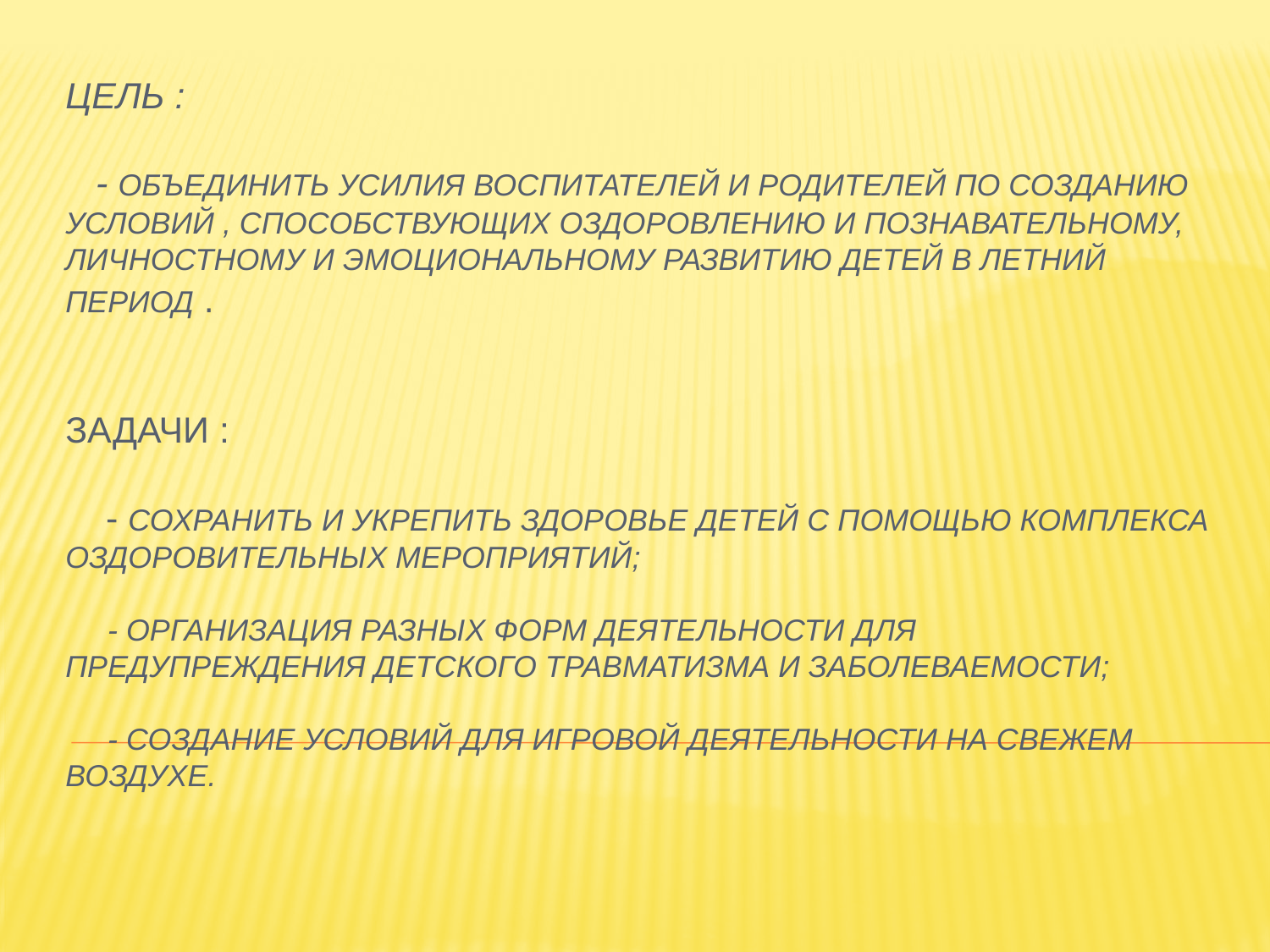

# ЦЕЛЬ : - ОБЪЕДИНИТЬ УСИЛИЯ ВОСПИТАТЕЛЕЙ И РОДИТЕЛЕЙ ПО СОЗДАНИЮ УСЛОВИЙ , СПОСОБСТВУЮЩИХ ОЗДОРОВЛЕНИЮ И ПОЗНАВАТЕЛЬНОМУ, ЛИЧНОСТНОМУ И ЭМОЦИОНАЛЬНОМУ РАЗВИТИЮ ДЕТЕЙ В ЛЕТНИЙ ПЕРИОД . ЗАДАЧИ : - сохранить и укрепить здоровье детей с помощью комплекса оздоровительных мероприятий; - организация разных форм деятельности для предупреждения детского травматизма и заболеваемости; - создание условий для игровой деятельности на свежем воздухе.